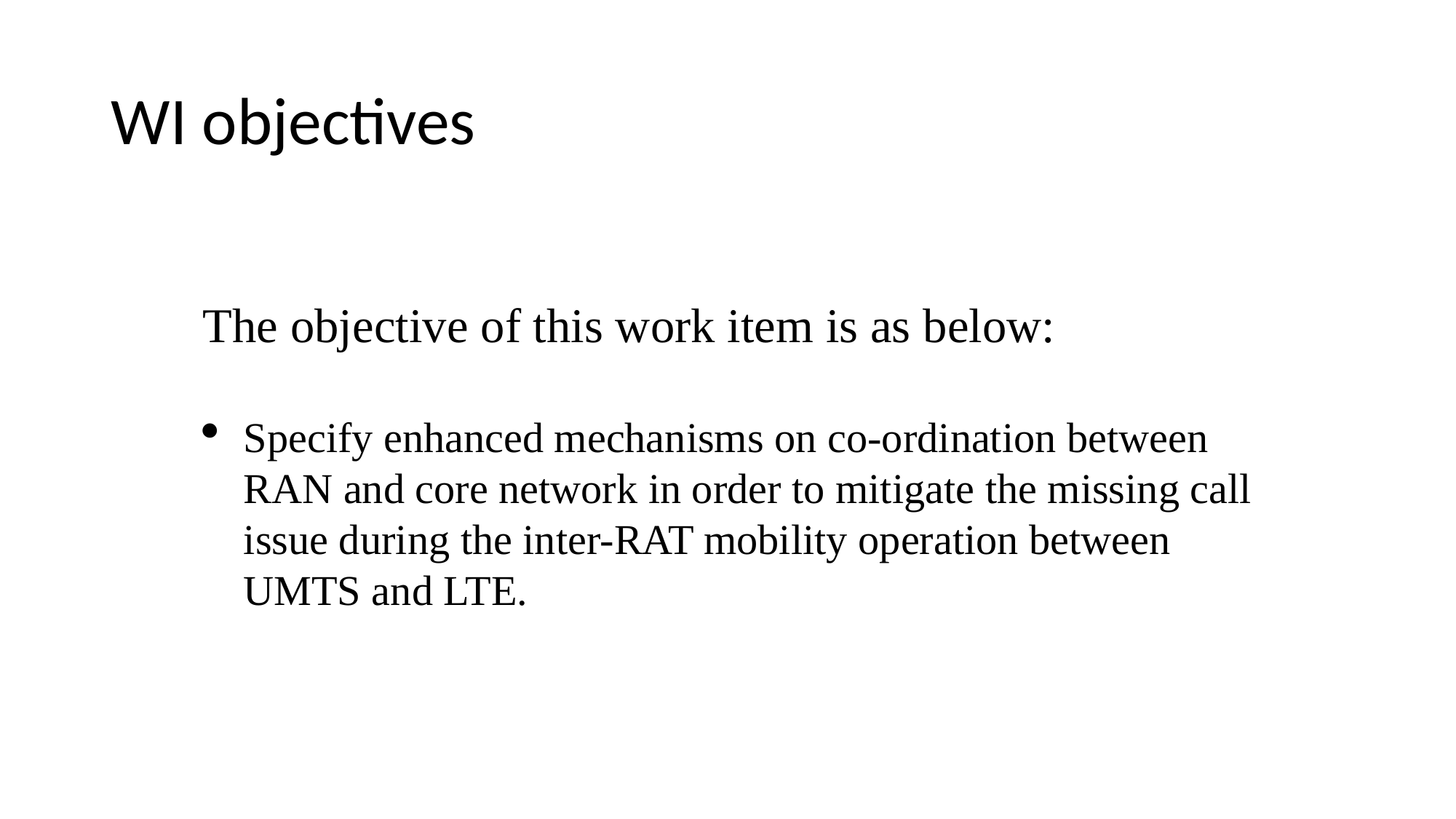

# WI objectives
The objective of this work item is as below:

Specify enhanced mechanisms on co-ordination between RAN and core network in order to mitigate the missing call issue during the inter-RAT mobility operation between UMTS and LTE.